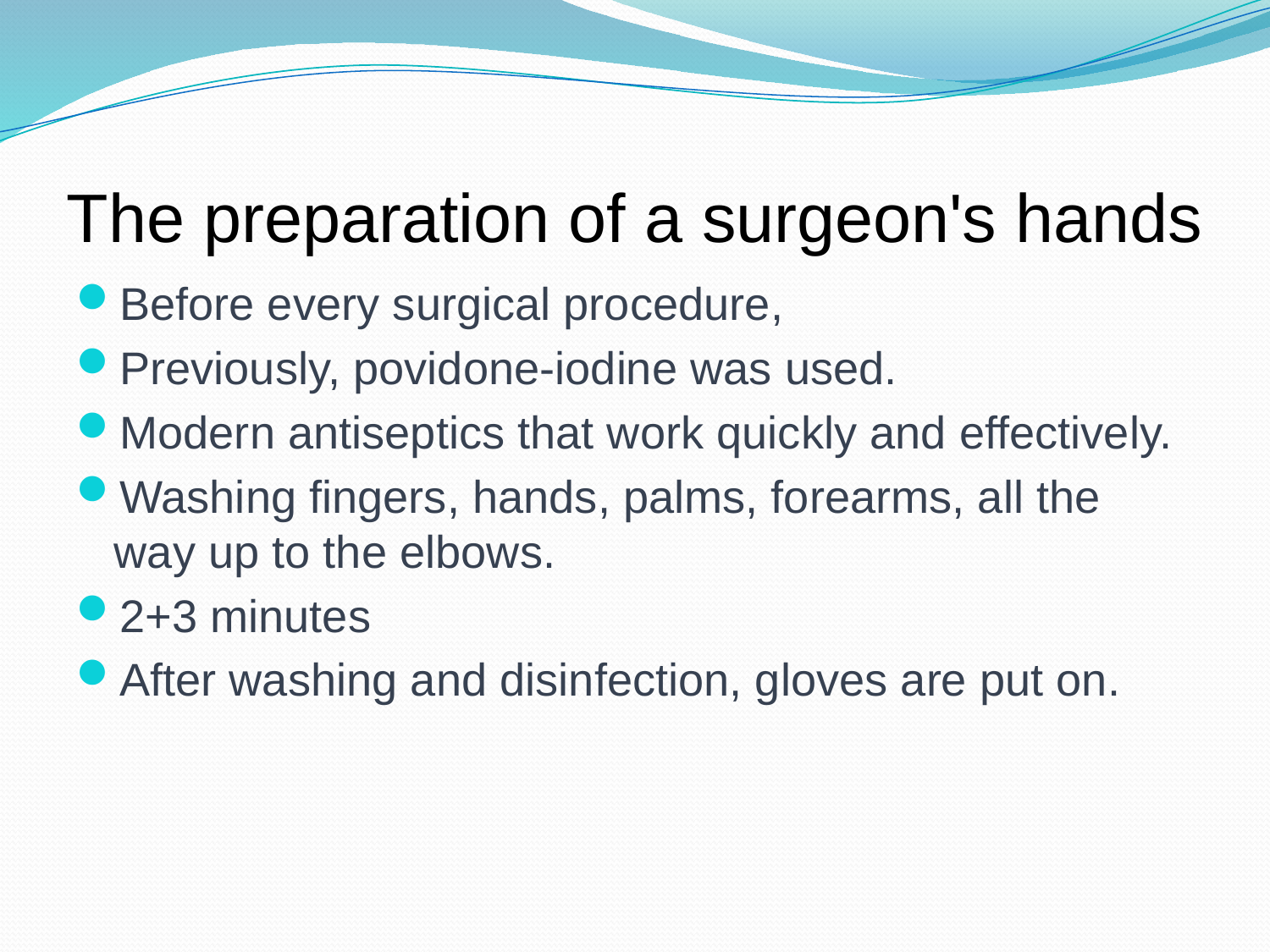

# The preparation of a surgeon's hands
Before every surgical procedure,
Previously, povidone-iodine was used.
Modern antiseptics that work quickly and effectively.
Washing fingers, hands, palms, forearms, all the way up to the elbows.
2+3 minutes
After washing and disinfection, gloves are put on.